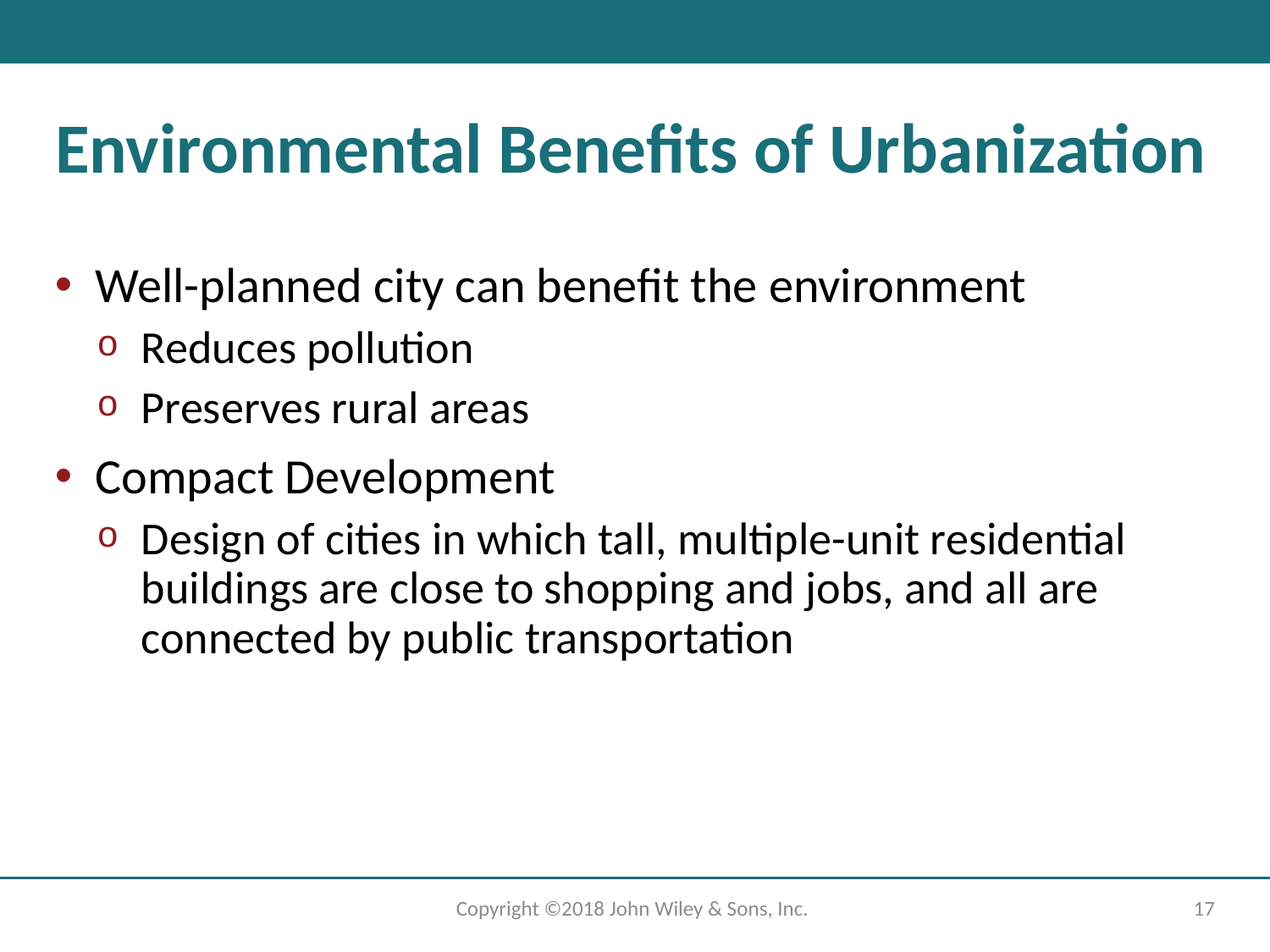

# Environmental Benefits of Urbanization
Well-planned city can benefit the environment
Reduces pollution
Preserves rural areas
Compact Development
Design of cities in which tall, multiple-unit residential buildings are close to shopping and jobs, and all are connected by public transportation
Copyright ©2018 John Wiley & Sons, Inc.
17